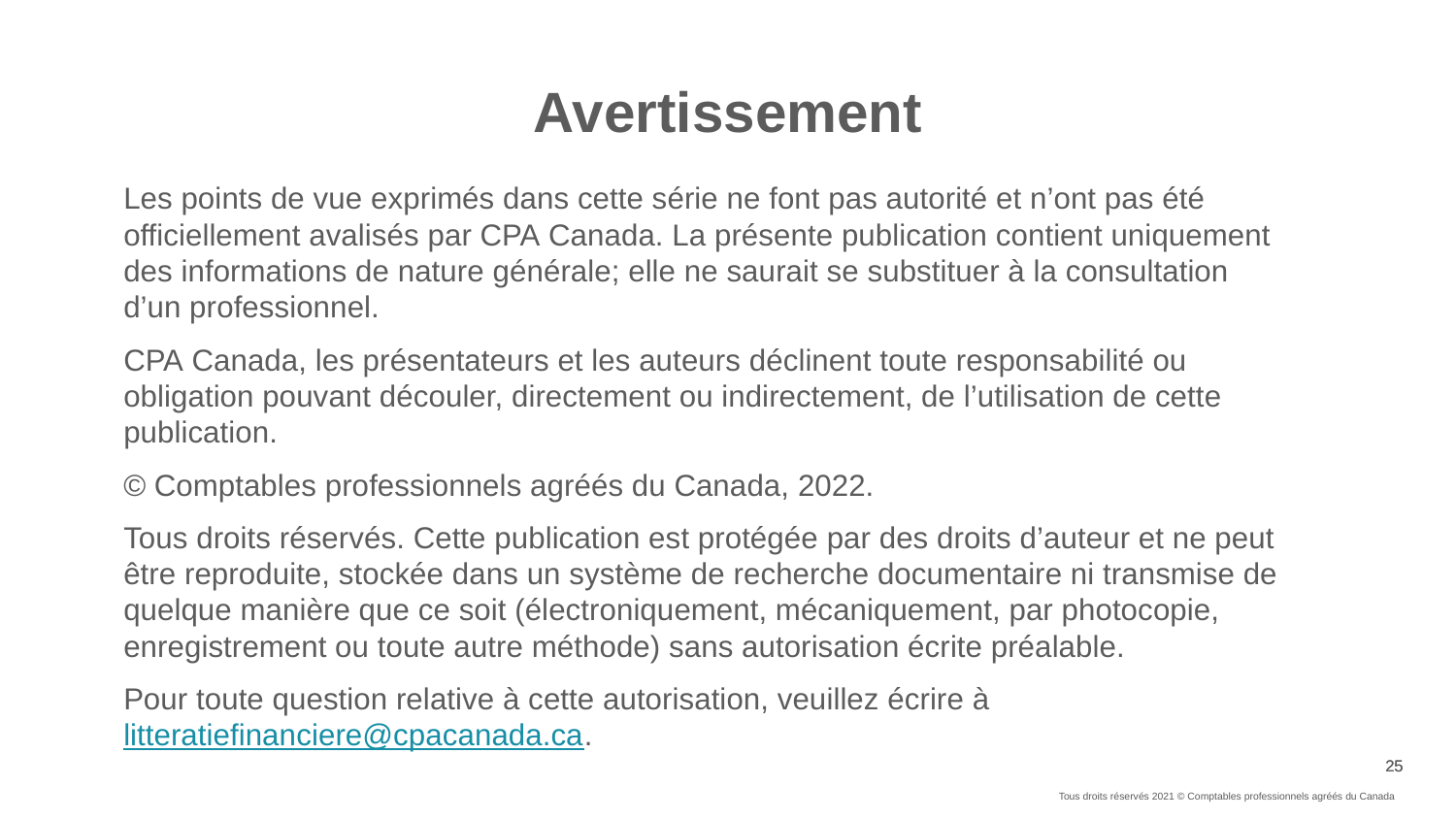

# Avertissement
Les points de vue exprimés dans cette série ne font pas autorité et n’ont pas été officiellement avalisés par CPA Canada. La présente publication contient uniquement des informations de nature générale; elle ne saurait se substituer à la consultation d’un professionnel.
CPA Canada, les présentateurs et les auteurs déclinent toute responsabilité ou obligation pouvant découler, directement ou indirectement, de l’utilisation de cette publication.
© Comptables professionnels agréés du Canada, 2022.
Tous droits réservés. Cette publication est protégée par des droits d’auteur et ne peut être reproduite, stockée dans un système de recherche documentaire ni transmise de quelque manière que ce soit (électroniquement, mécaniquement, par photocopie, enregistrement ou toute autre méthode) sans autorisation écrite préalable.
Pour toute question relative à cette autorisation, veuillez écrire à litteratiefinanciere@cpacanada.ca.

25
Tous droits réservés 2021 © Comptables professionnels agréés du Canada